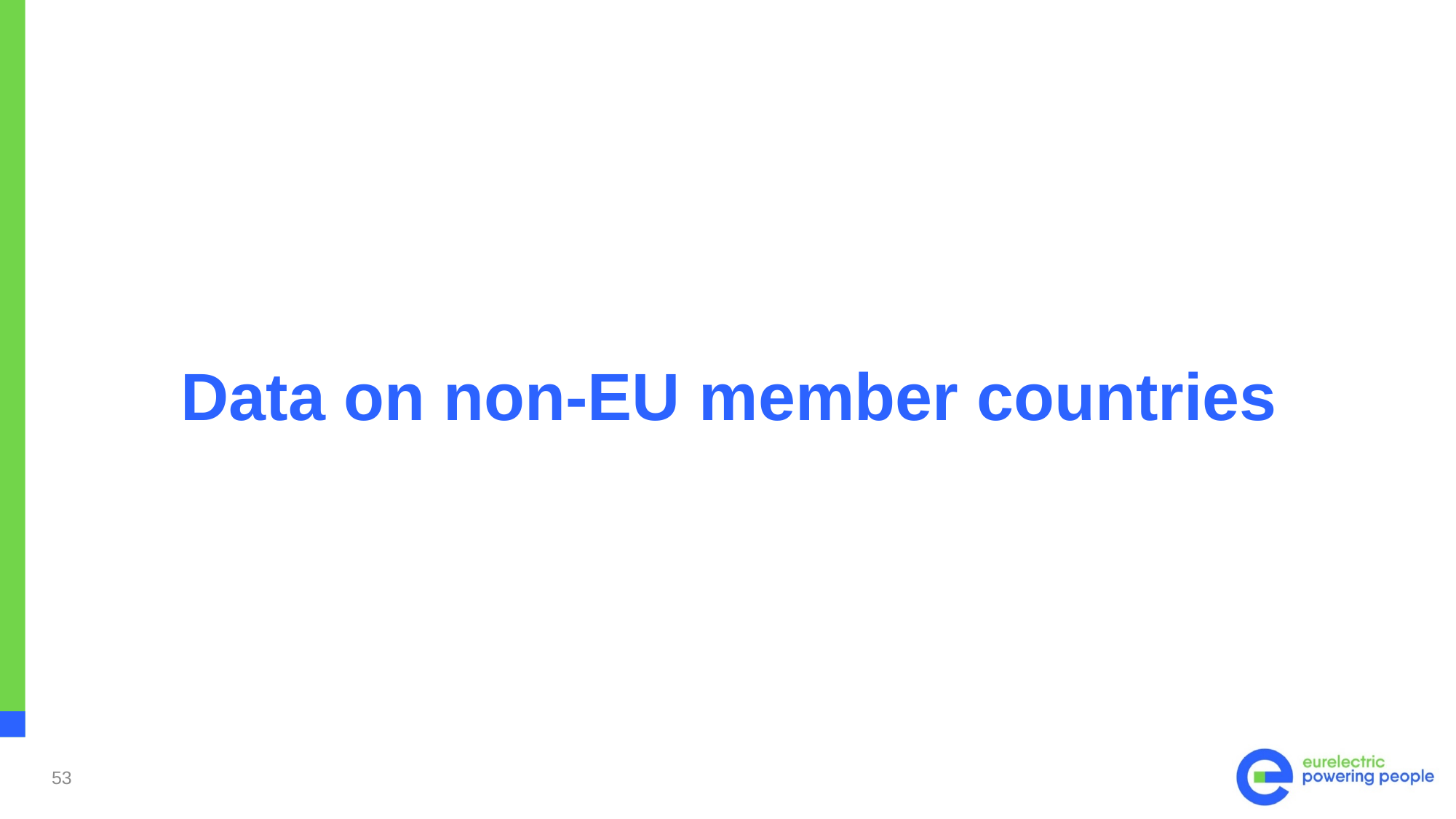

# Data on non-EU member countries
53